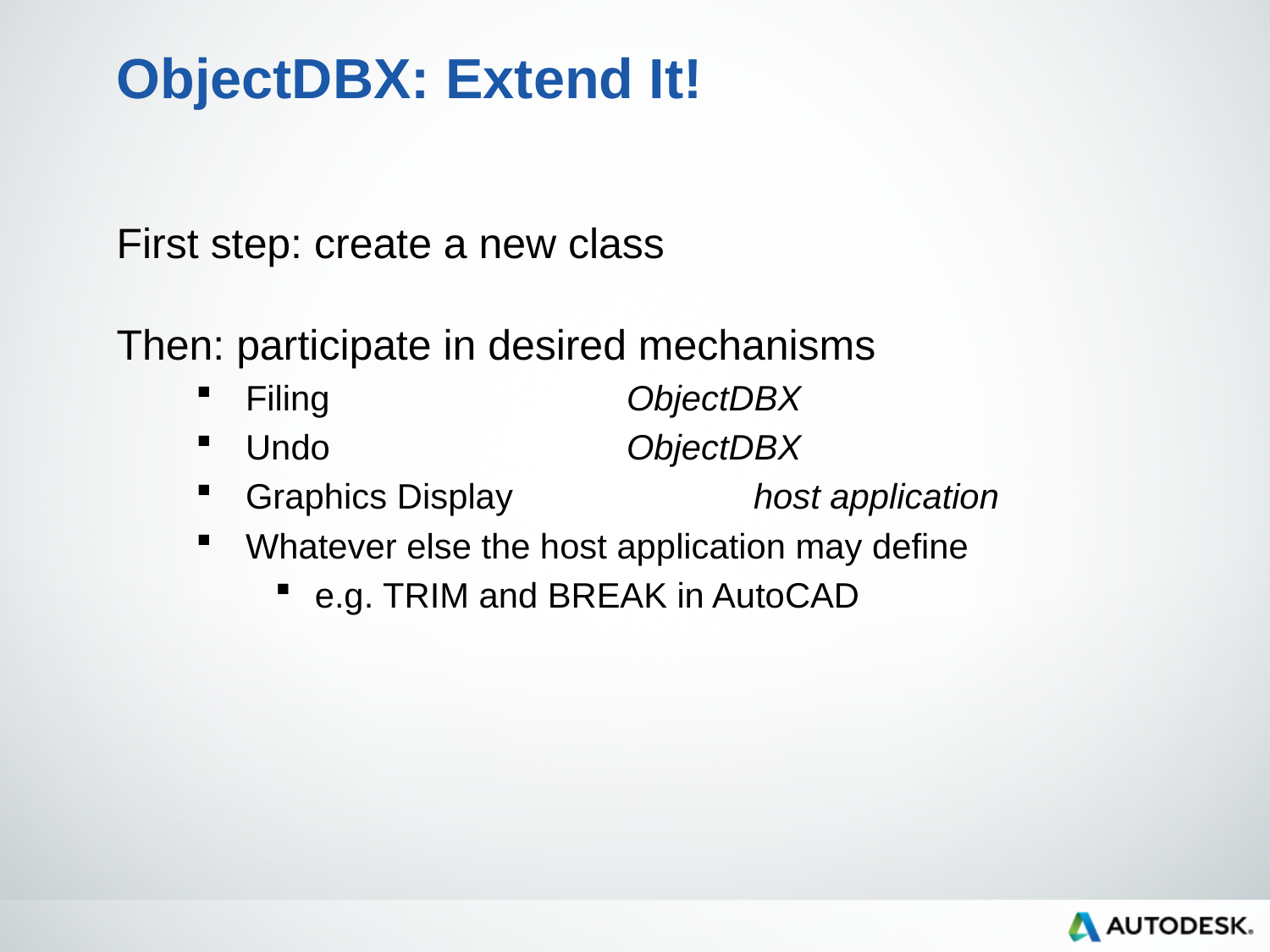

# ObjectDBX: Extend It!
First step: create a new class

Then: participate in desired mechanisms
Filing 			ObjectDBX
Undo 			ObjectDBX
Graphics Display		host application
Whatever else the host application may define
e.g. TRIM and BREAK in AutoCAD